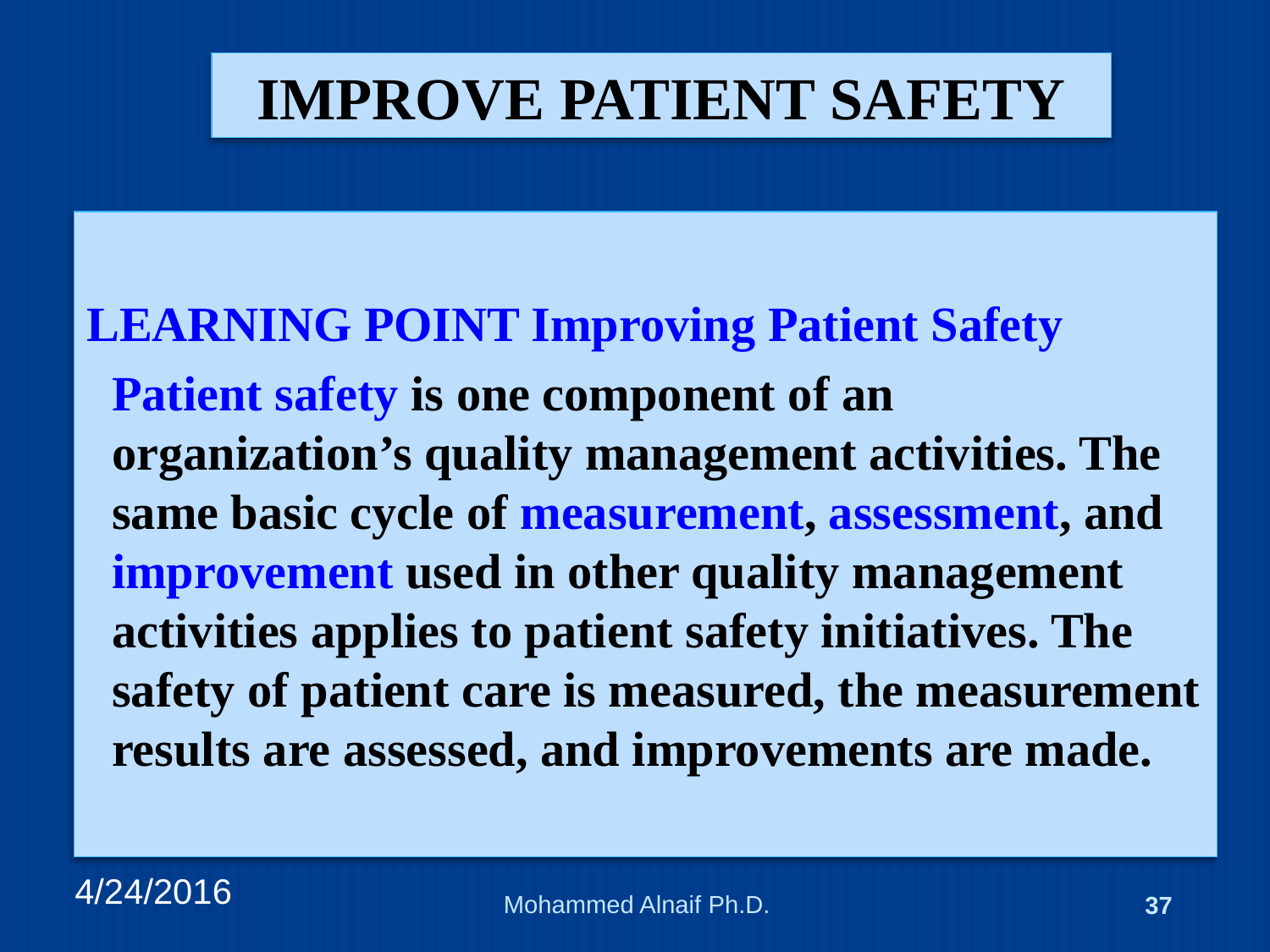

# improve patient safety
LEARNING POINT Improving Patient Safety
Patient safety is one component of an organization’s quality management activities. The same basic cycle of measurement, assessment, and improvement used in other quality management activities applies to patient safety initiatives. The safety of patient care is measured, the measurement results are assessed, and improvements are made.
4/24/2016
Mohammed Alnaif Ph.D.
37